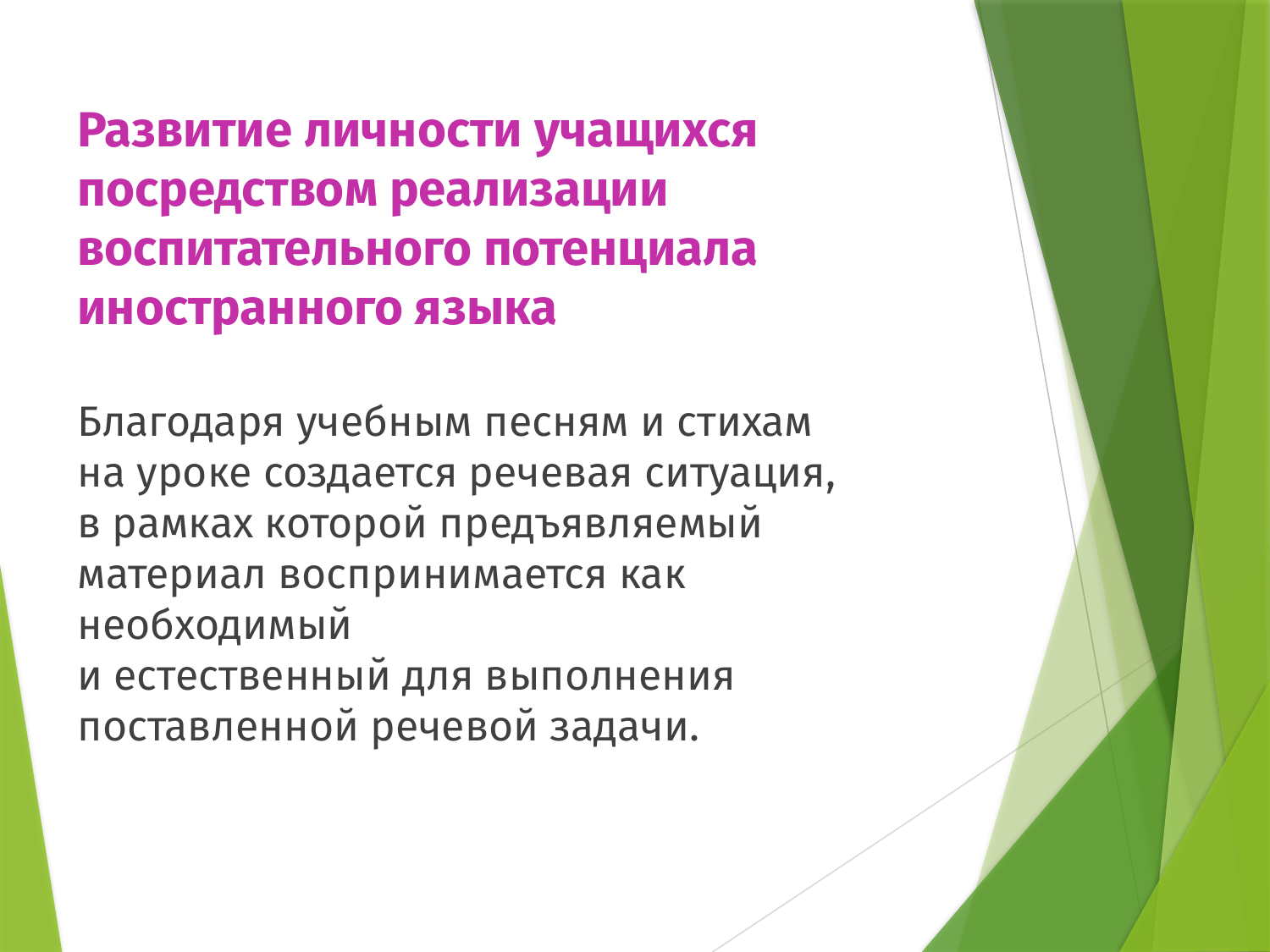

Развитие личности учащихся
посредством реализации воспитательного потенциала иностранного языка
Благодаря учебным песням и стихам
на уроке создается речевая ситуация,
в рамках которой предъявляемый материал воспринимается как необходимый
и естественный для выполнения поставленной речевой задачи.